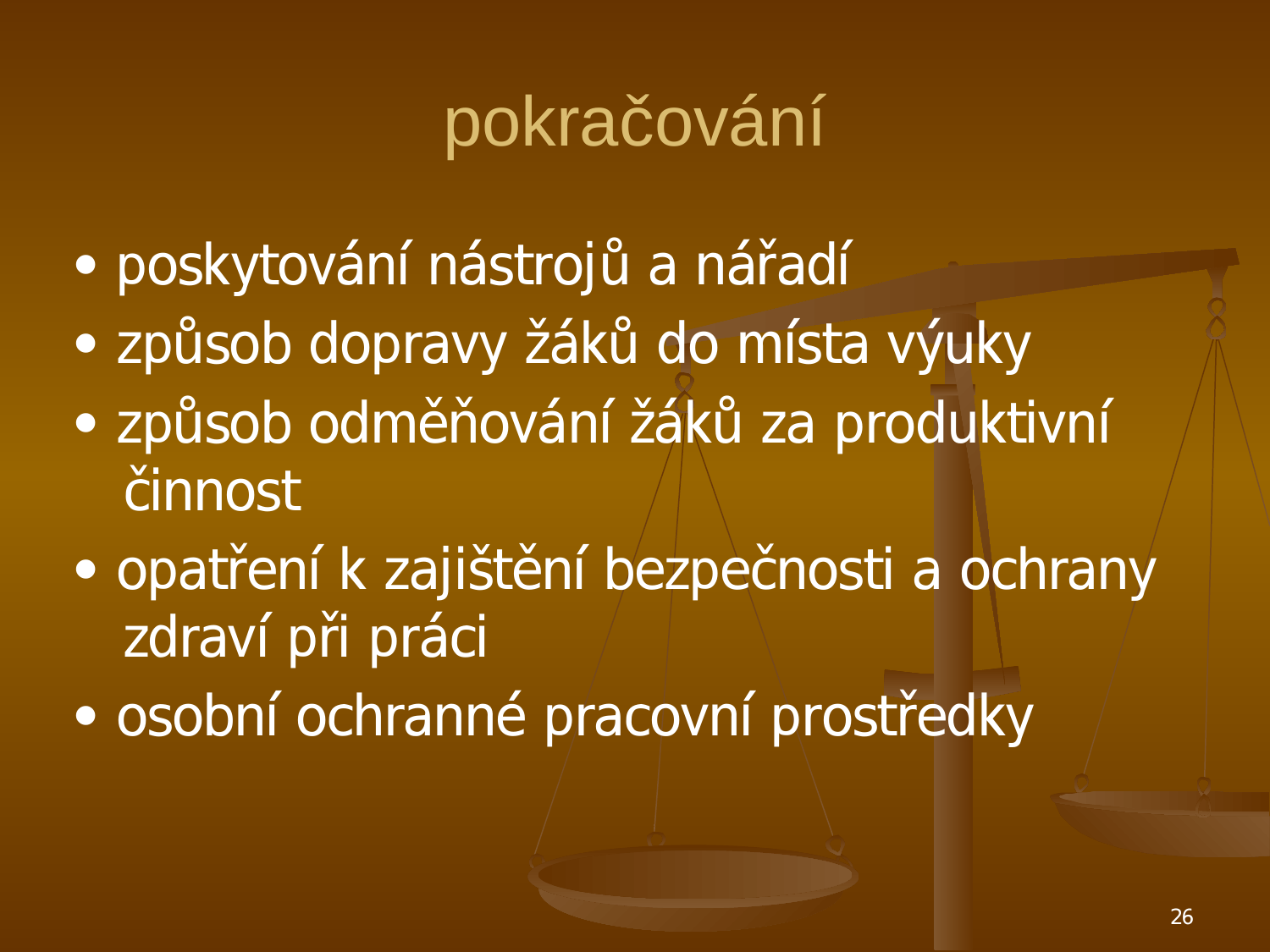

# pokračování
• poskytování nástrojů a nářadí
• způsob dopravy žáků do místa výuky
• způsob odměňování žáků za produktivní činnost
• opatření k zajištění bezpečnosti a ochrany zdraví při práci
• osobní ochranné pracovní prostředky
26